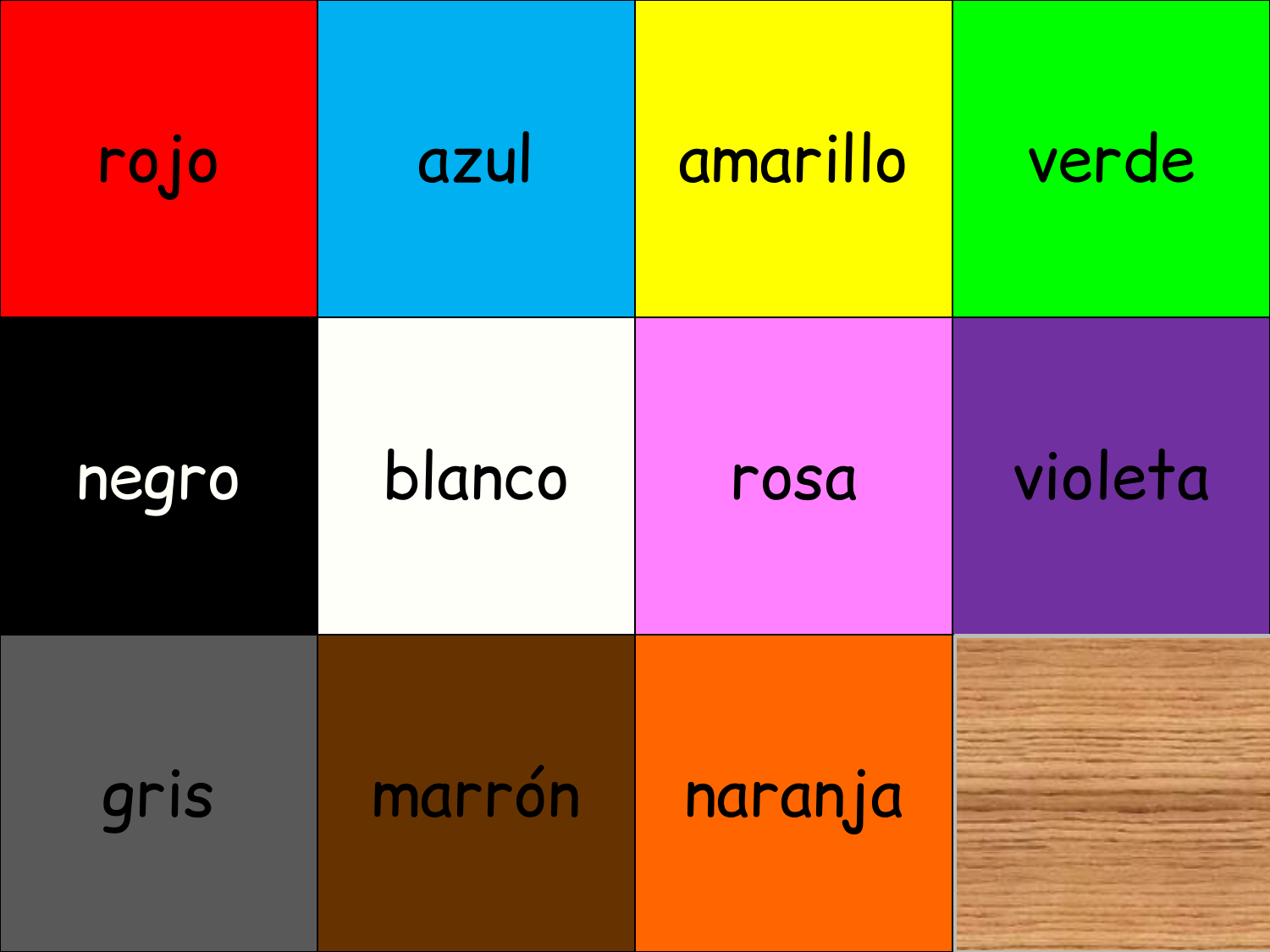

| rojo | azul | amarillo | verde |
| --- | --- | --- | --- |
| negro | blanco | rosa | violeta |
| gris | marrón | naranja | multicolor |